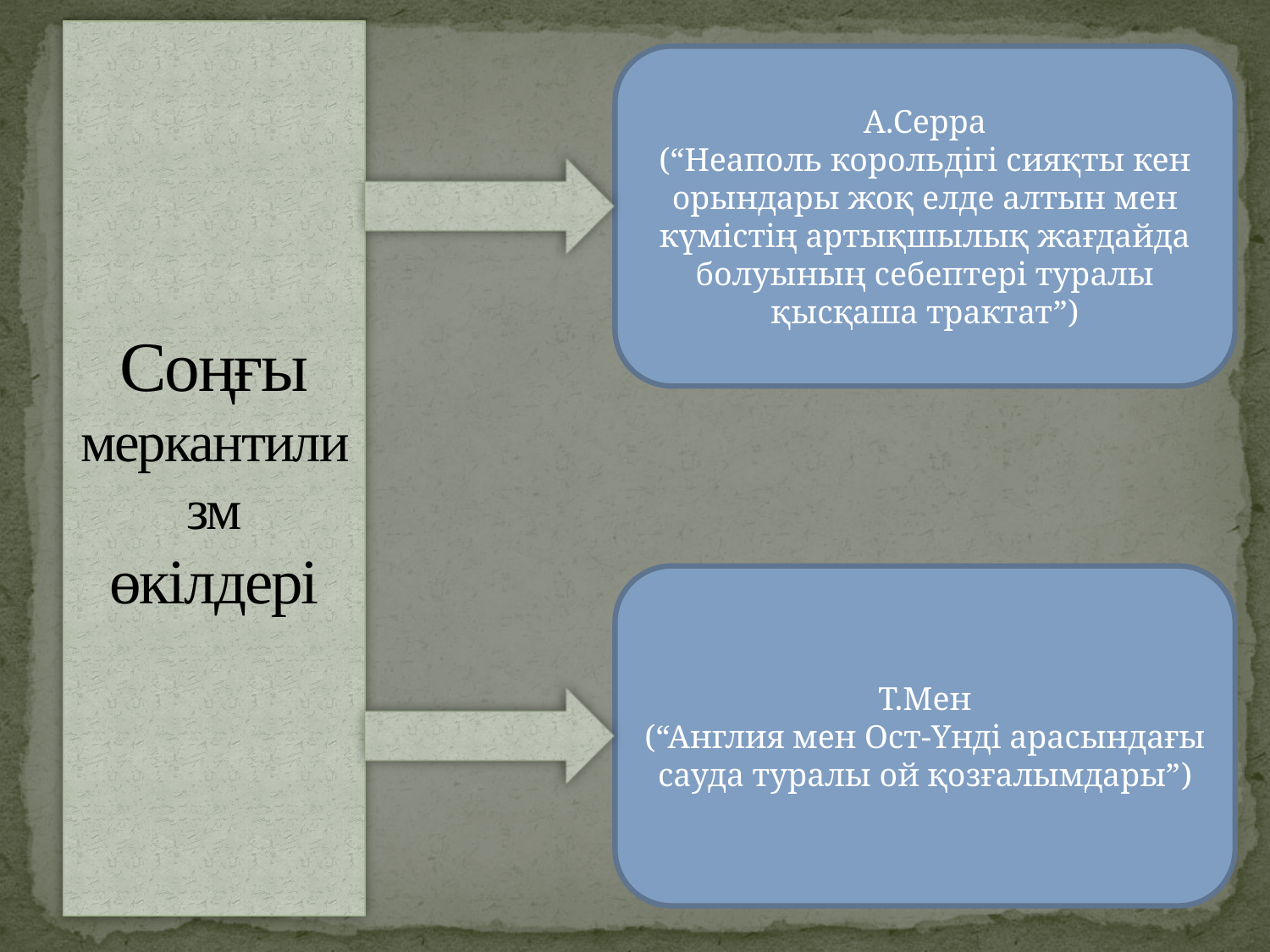

# Соңғы меркантилизм өкілдері
А.Серра
(“Неаполь корольдігі сияқты кен орындары жоқ елде алтын мен күмістің артықшылық жағдайда болуының себептері туралы қысқаша трактат”)

Т.Мен
(“Англия мен Ост-Үнді арасындағы сауда туралы ой қозғалымдары”)